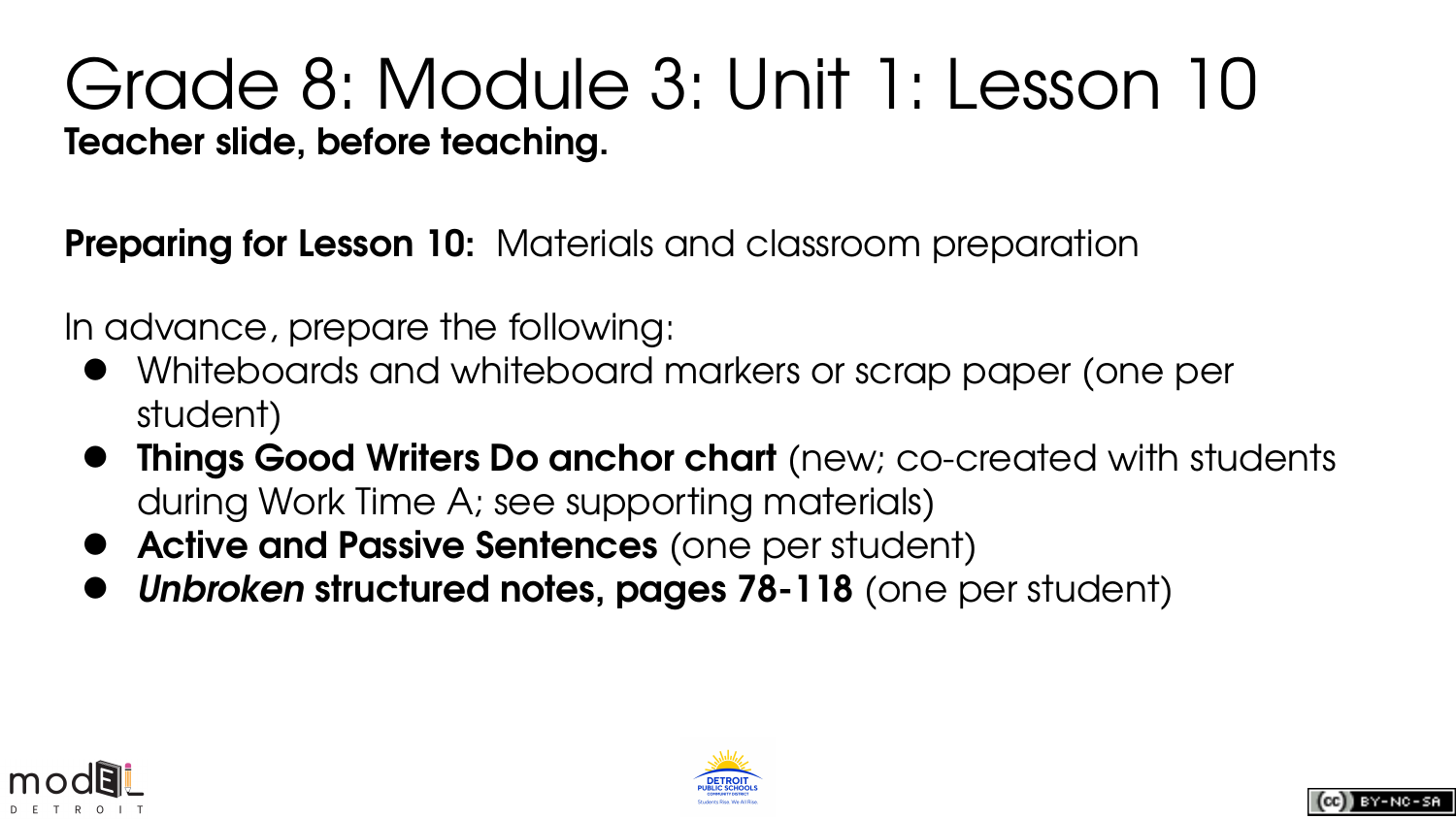

# Grade 8: Module 3: Unit 1: Lesson 10
Teacher slide, before teaching.
Preparing for Lesson 10:  Materials and classroom preparation

In advance, prepare the following:
Whiteboards and whiteboard markers or scrap paper (one per student)
Things Good Writers Do anchor chart (new; co-created with students during Work Time A; see supporting materials)
Active and Passive Sentences (one per student)
Unbroken structured notes, pages 78-118 (one per student)